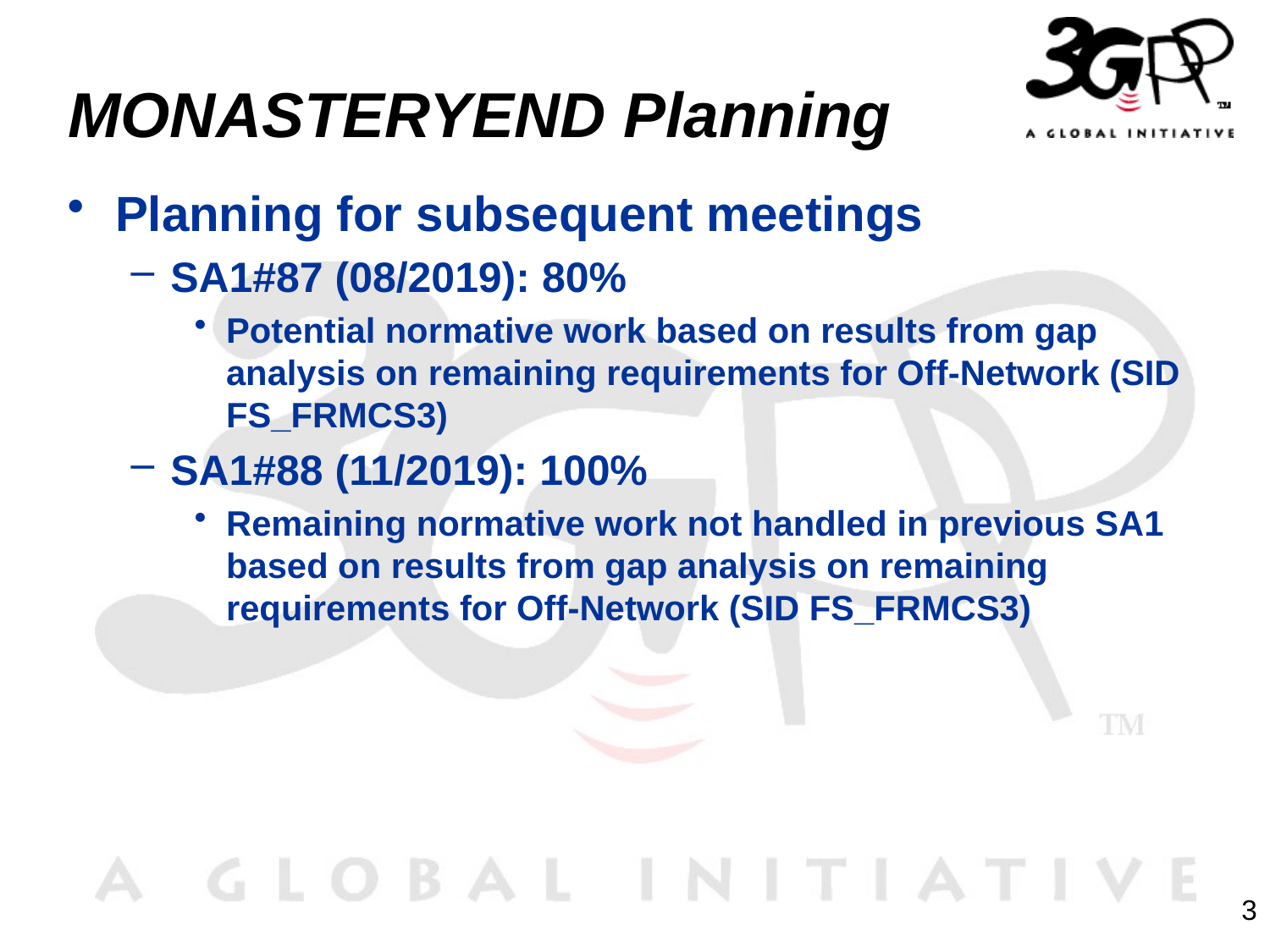

# MONASTERYEND Planning
Planning for subsequent meetings
SA1#87 (08/2019): 80%
Potential normative work based on results from gap analysis on remaining requirements for Off-Network (SID FS_FRMCS3)
SA1#88 (11/2019): 100%
Remaining normative work not handled in previous SA1 based on results from gap analysis on remaining requirements for Off-Network (SID FS_FRMCS3)

3